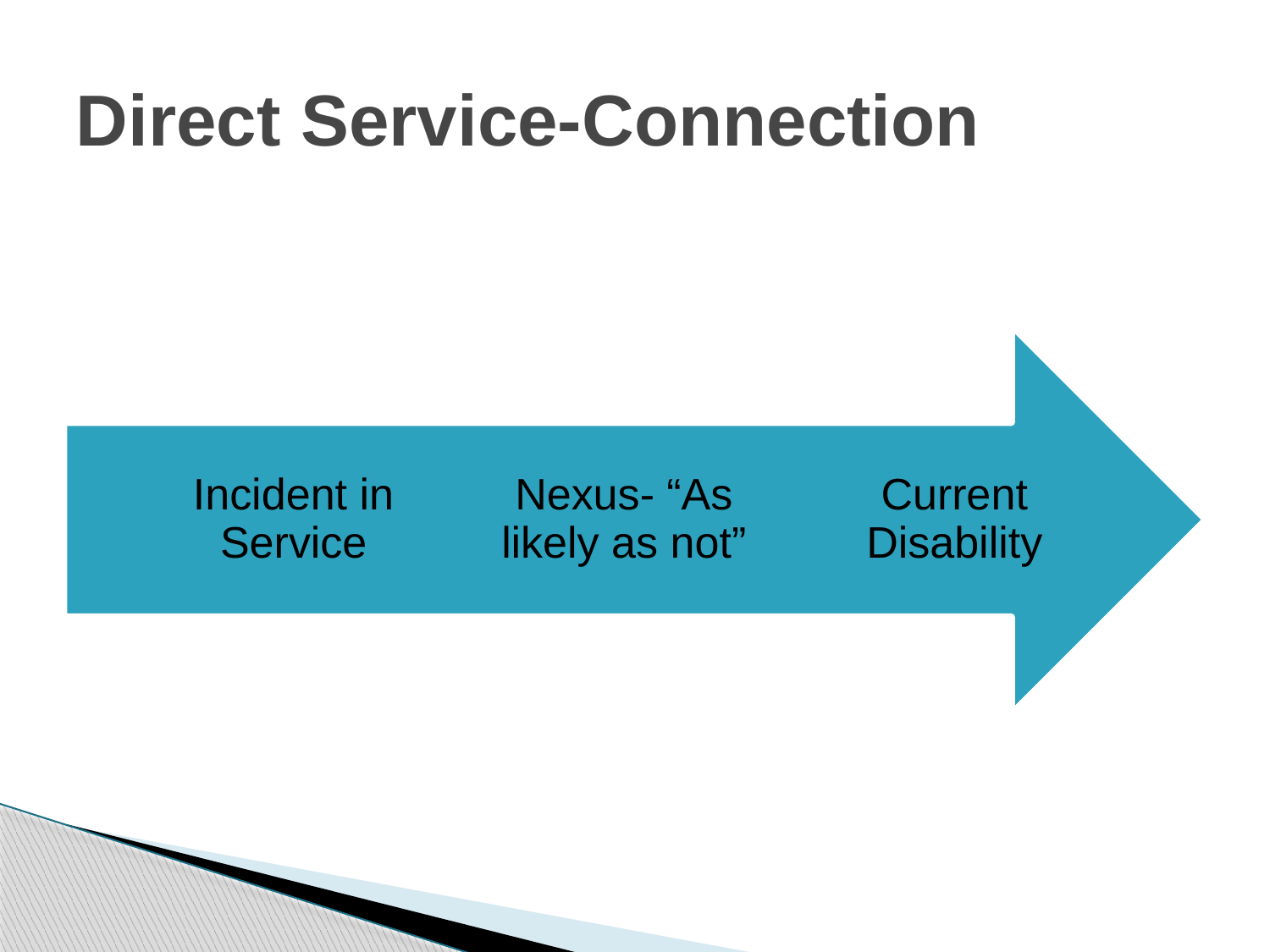

# Direct Service-Connection
Current Disability
Nexus- “As likely as not”
Incident in Service